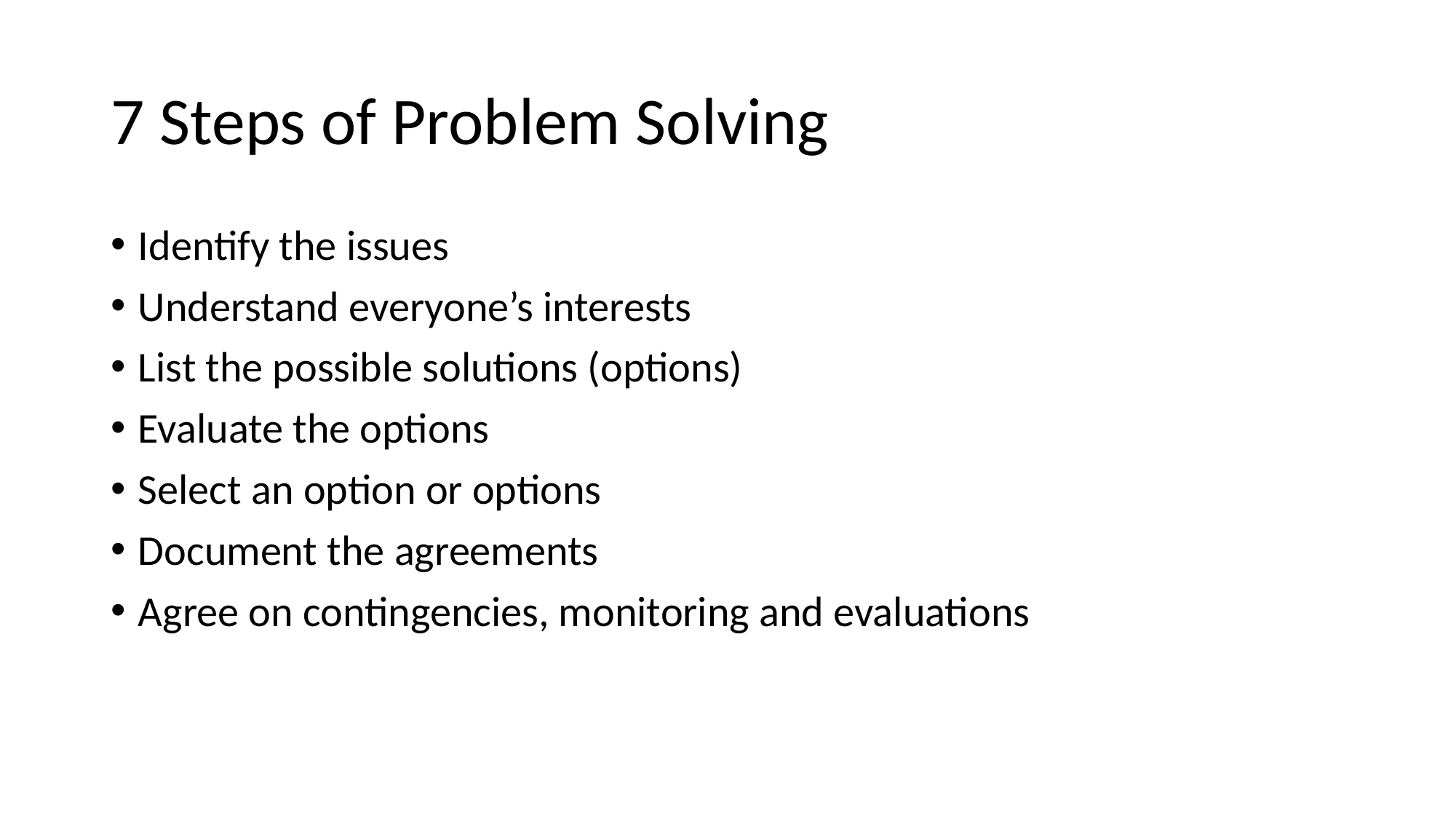

# 7 Steps of Problem Solving
Identify the issues
Understand everyone’s interests
List the possible solutions (options)
Evaluate the options
Select an option or options
Document the agreements
Agree on contingencies, monitoring and evaluations